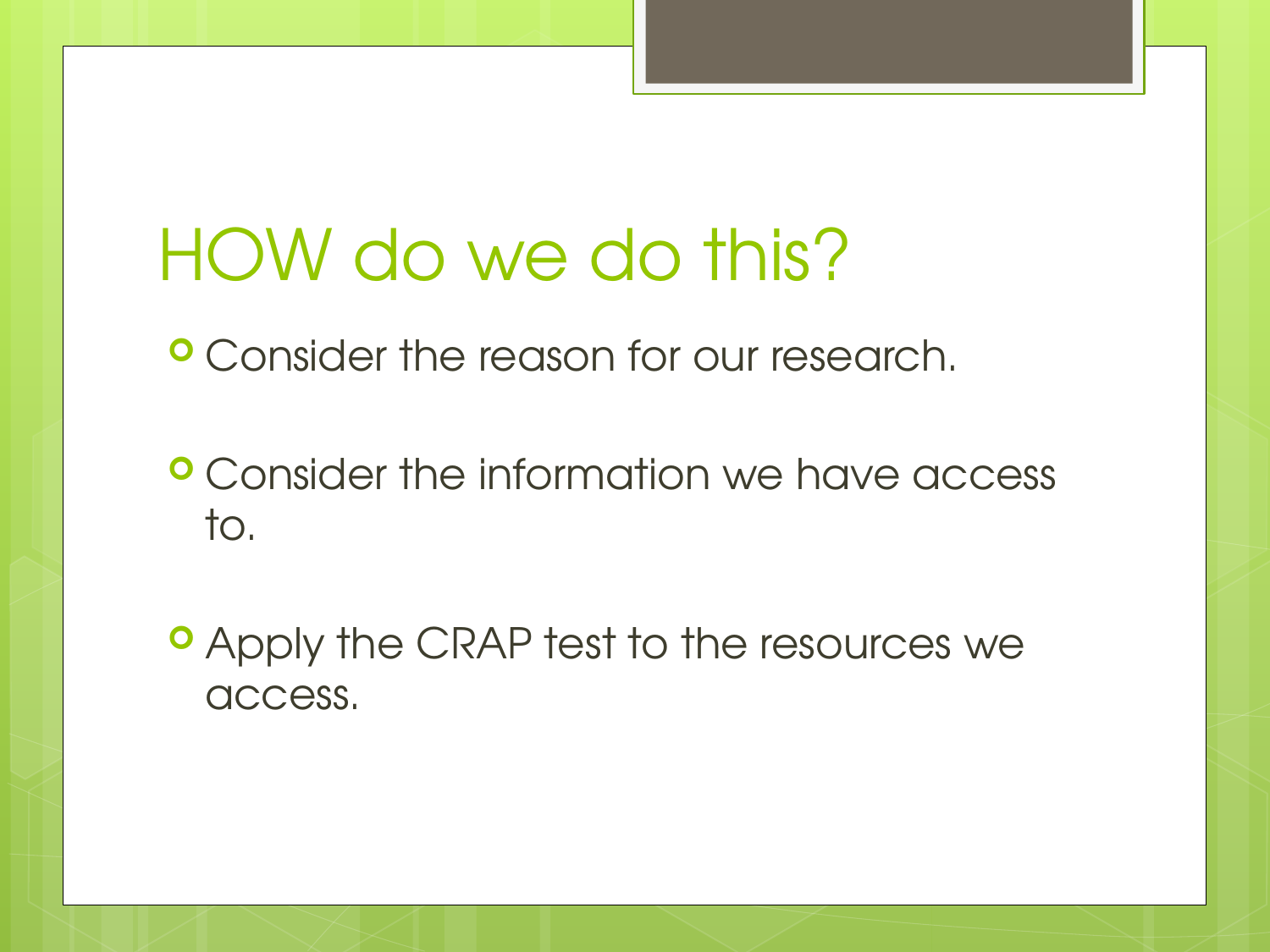

# HOW do we do this?
Consider the reason for our research.

Consider the information we have access to.

Apply the CRAP test to the resources we access.